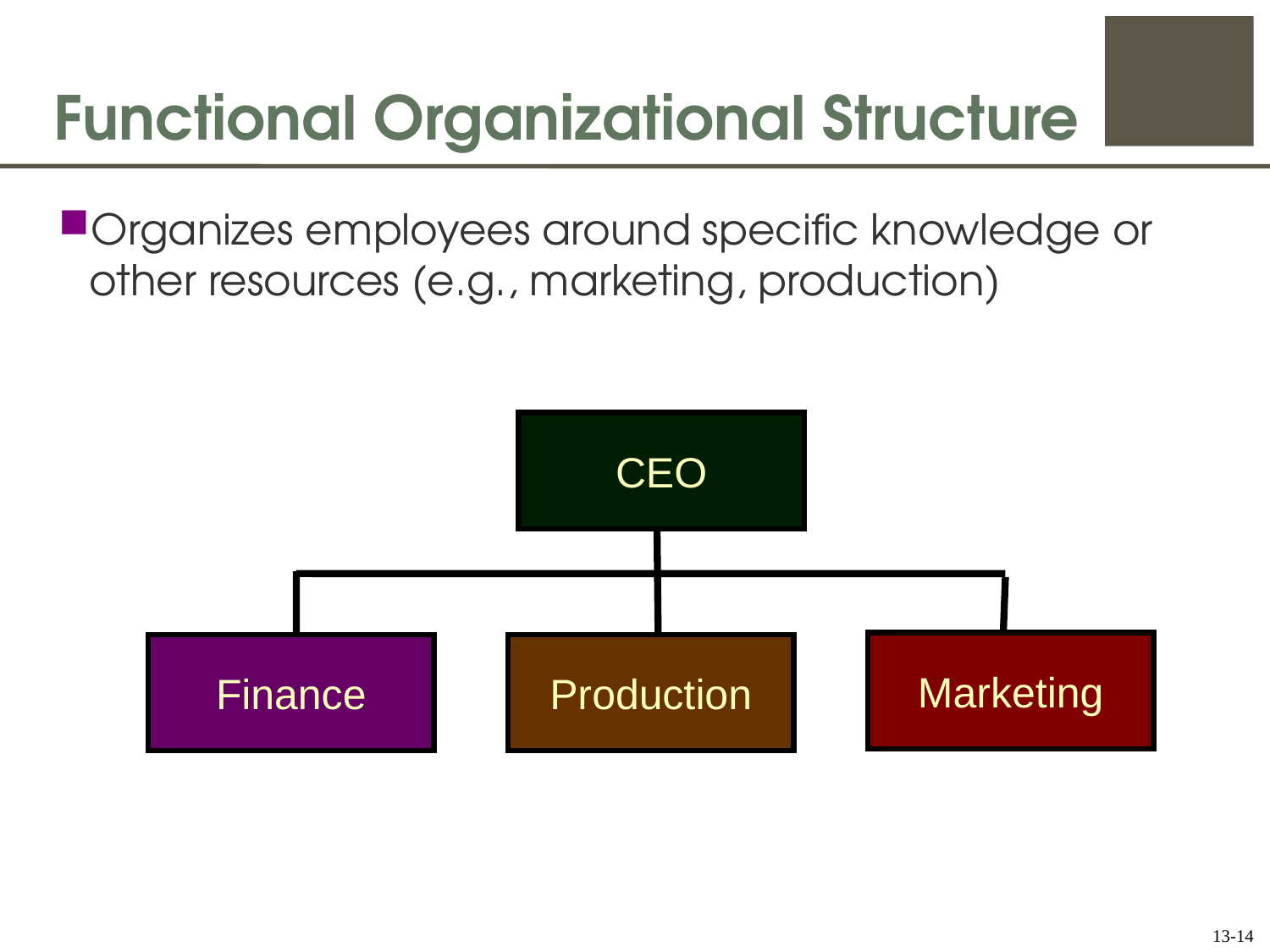

# Functional Organizational Structure
Organizes employees around specific knowledge or other resources (e.g., marketing, production)
CEO

Marketing
Finance
Production